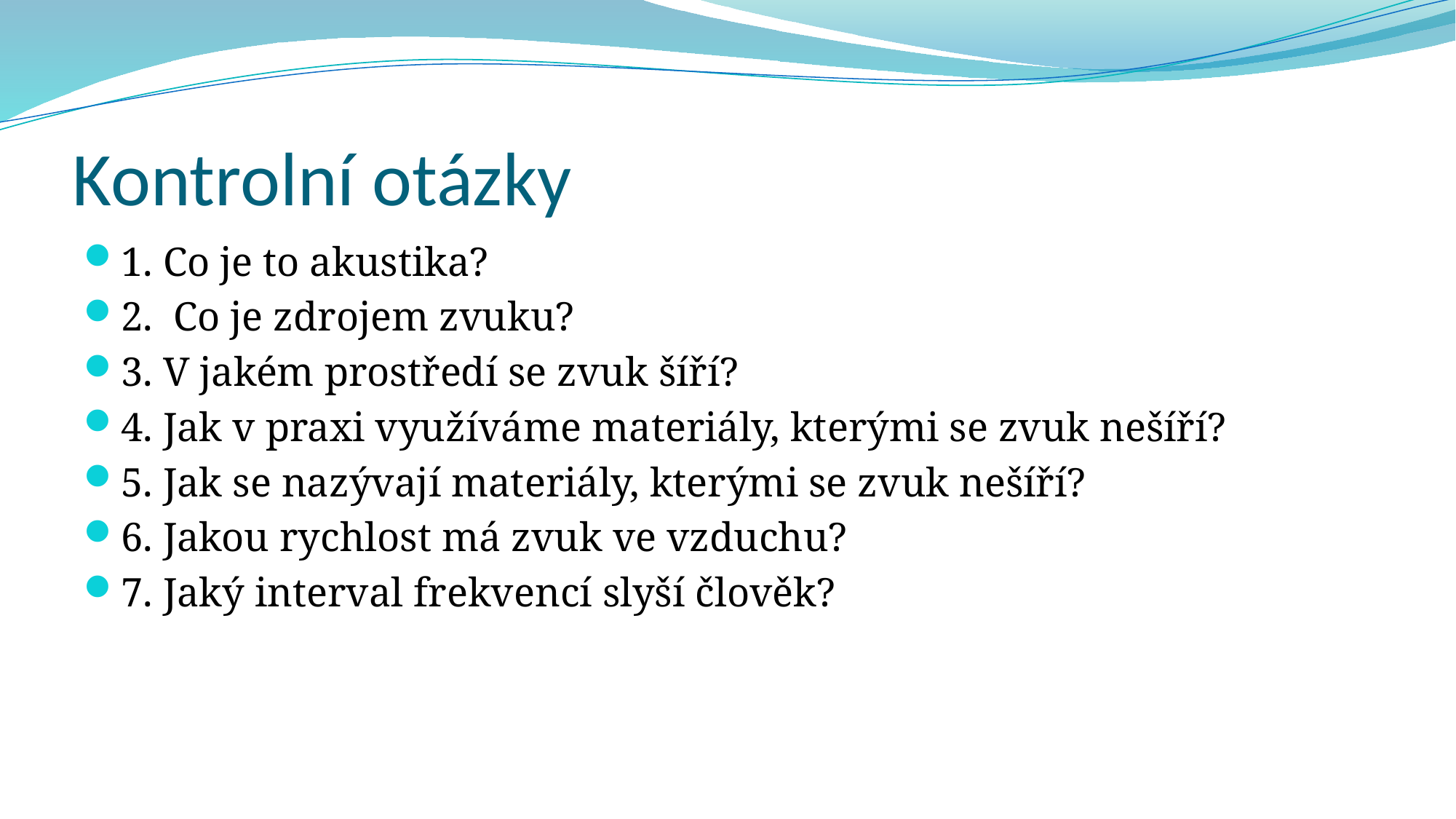

# Kontrolní otázky
1. Co je to akustika?
2.  Co je zdrojem zvuku?
3. V jakém prostředí se zvuk šíří?
4. Jak v praxi využíváme materiály, kterými se zvuk nešíří?
5. Jak se nazývají materiály, kterými se zvuk nešíří?
6. Jakou rychlost má zvuk ve vzduchu?
7. Jaký interval frekvencí slyší člověk?